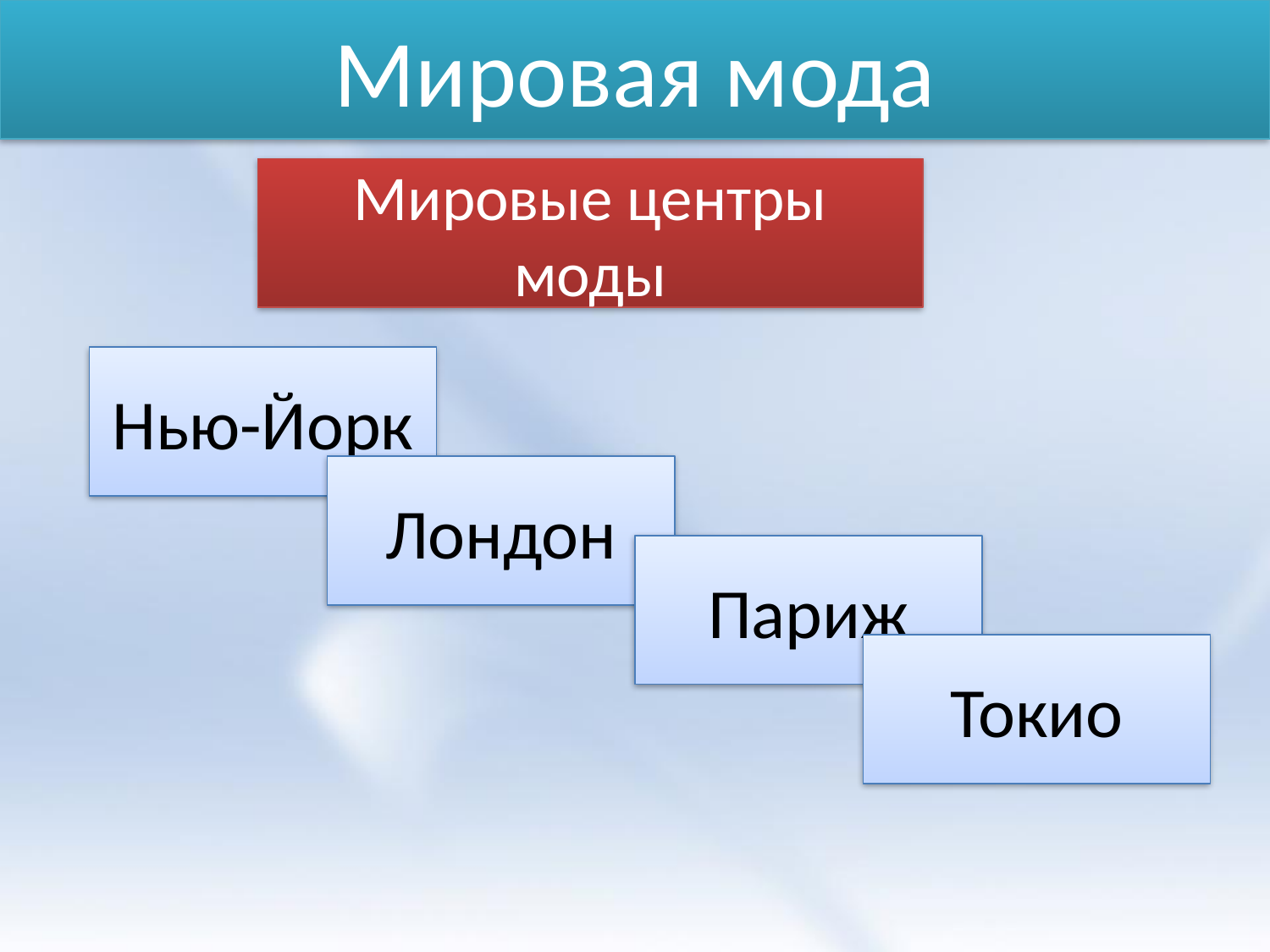

Мировая мода
Мировые центры моды
Нью-Йорк
Лондон
Париж
Токио